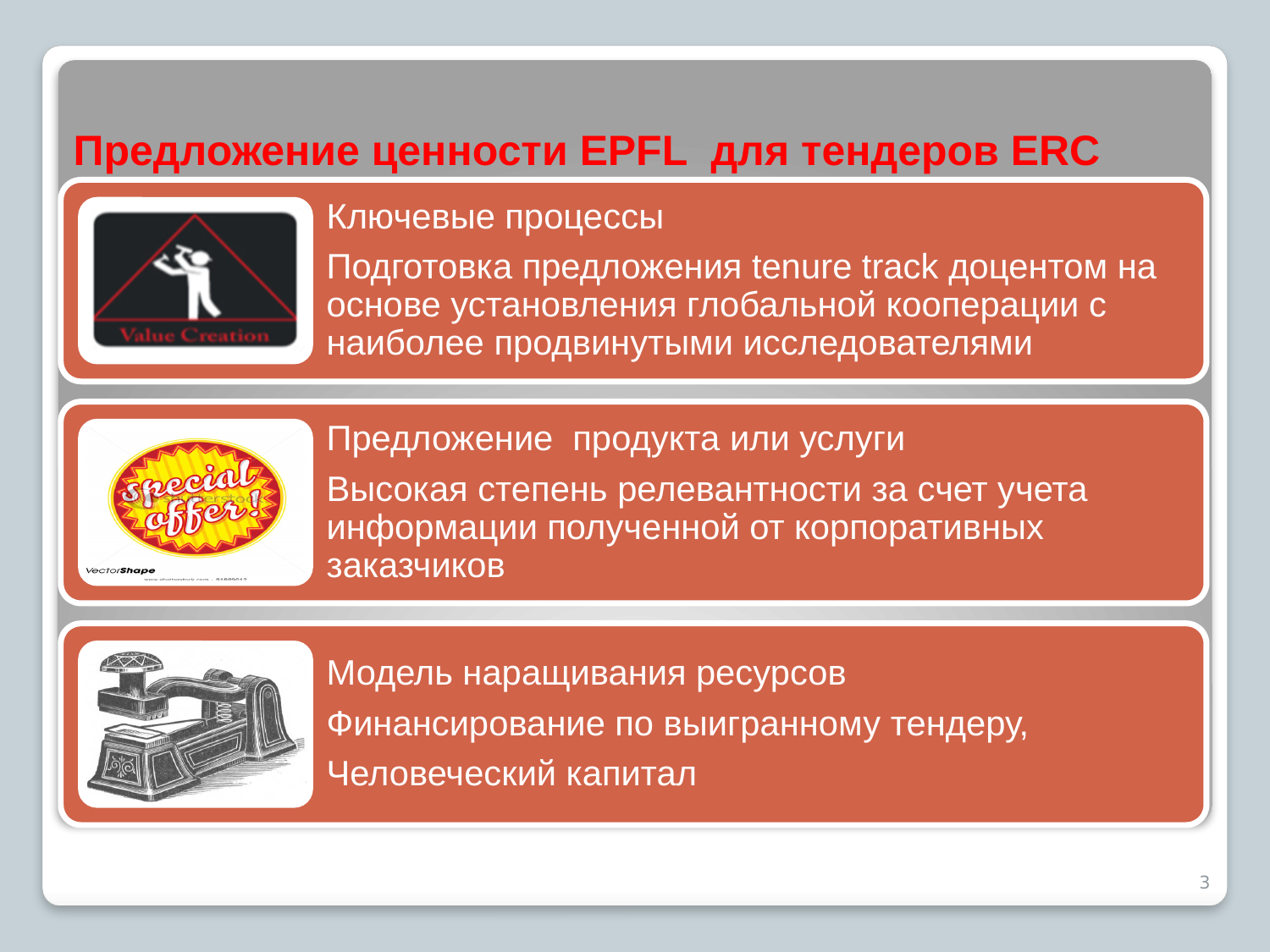

# Предложение ценности EPFL  для тендеров ERC
Ключевые процессы
Подготовка предложения tenure track доцентом на основе установления глобальной кооперации с наиболее продвинутыми исследователями
Предложение  продукта или услуги
Высокая степень релевантности за счет учета информации полученной от корпоративных заказчиков
Модель наращивания ресурсов
Финансирование по выигранному тендеру,
Человеческий капитал
3